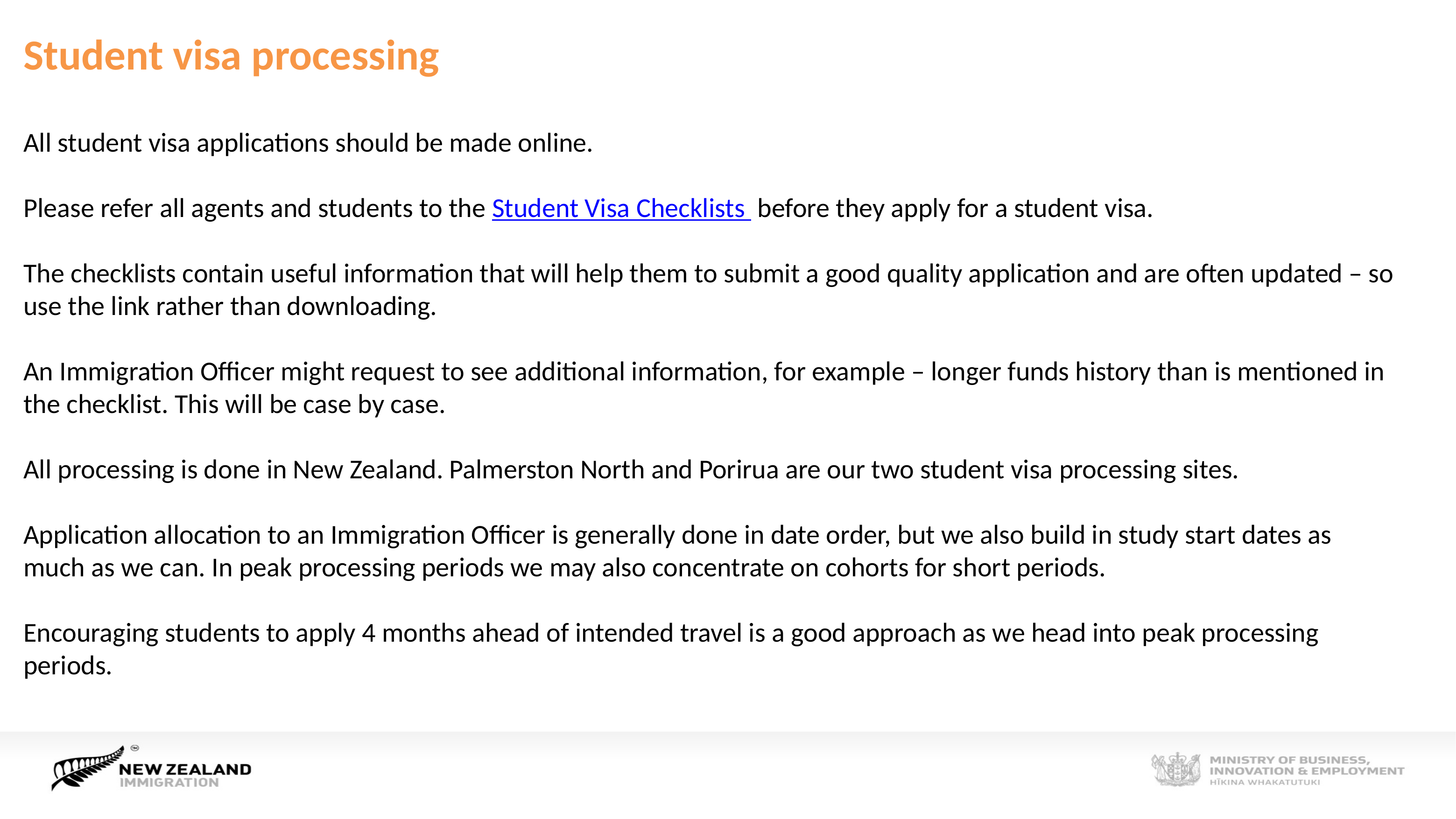

Student visa processing

All student visa applications should be made online.

Please refer all agents and students to the Student Visa Checklists  before they apply for a student visa.

The checklists contain useful information that will help them to submit a good quality application and are often updated – so use the link rather than downloading.

An Immigration Officer might request to see additional information, for example – longer funds history than is mentioned in the checklist. This will be case by case.

All processing is done in New Zealand. Palmerston North and Porirua are our two student visa processing sites.

Application allocation to an Immigration Officer is generally done in date order, but we also build in study start dates as much as we can. In peak processing periods we may also concentrate on cohorts for short periods.

Encouraging students to apply 4 months ahead of intended travel is a good approach as we head into peak processing periods.